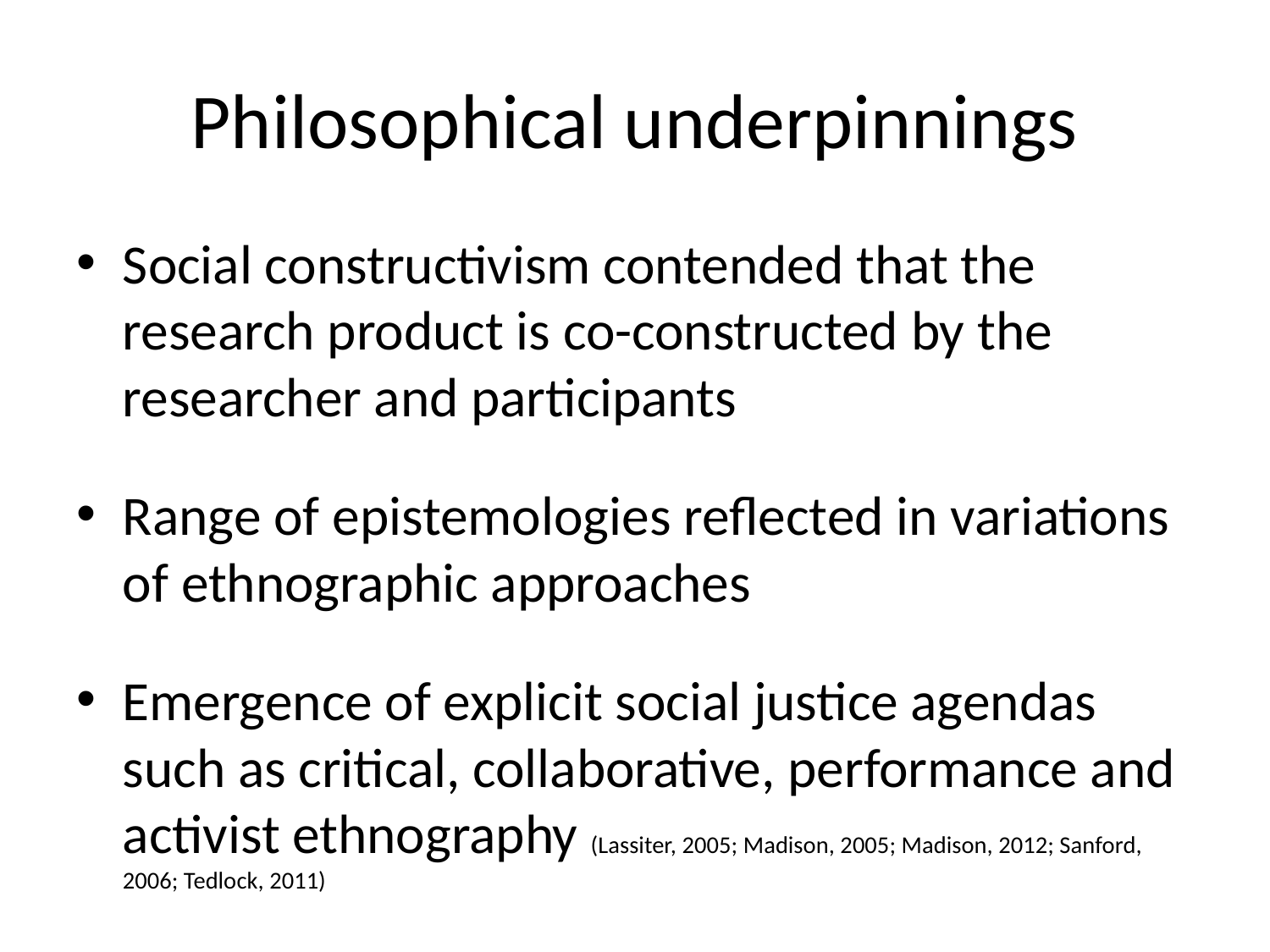

# Philosophical underpinnings
Social constructivism contended that the research product is co-constructed by the researcher and participants
Range of epistemologies reflected in variations of ethnographic approaches
Emergence of explicit social justice agendas such as critical, collaborative, performance and activist ethnography (Lassiter, 2005; Madison, 2005; Madison, 2012; Sanford, 2006; Tedlock, 2011)